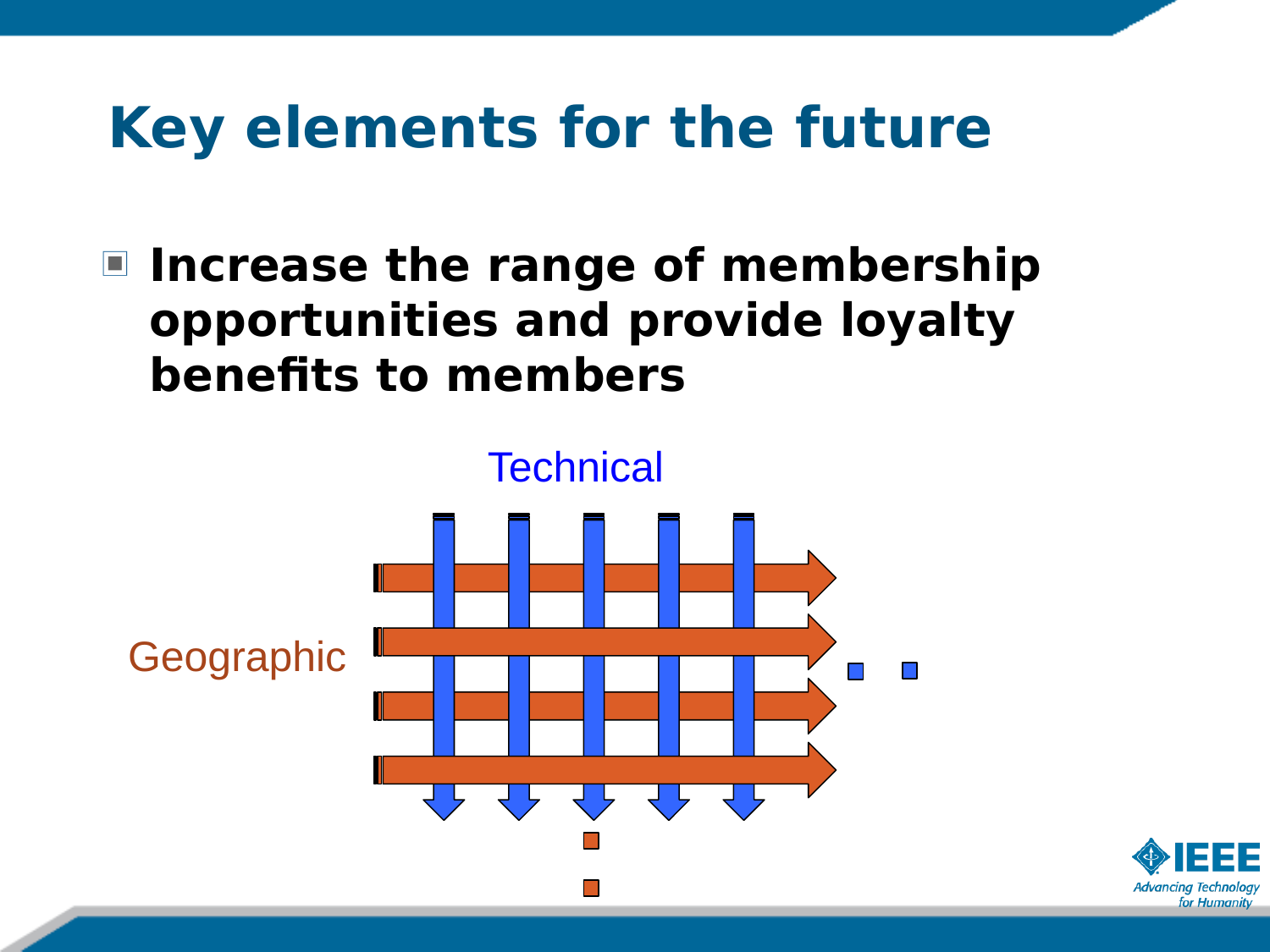

Key elements for the future
Increase the range of membership opportunities and provide loyalty benefits to members

Technical

Geographic